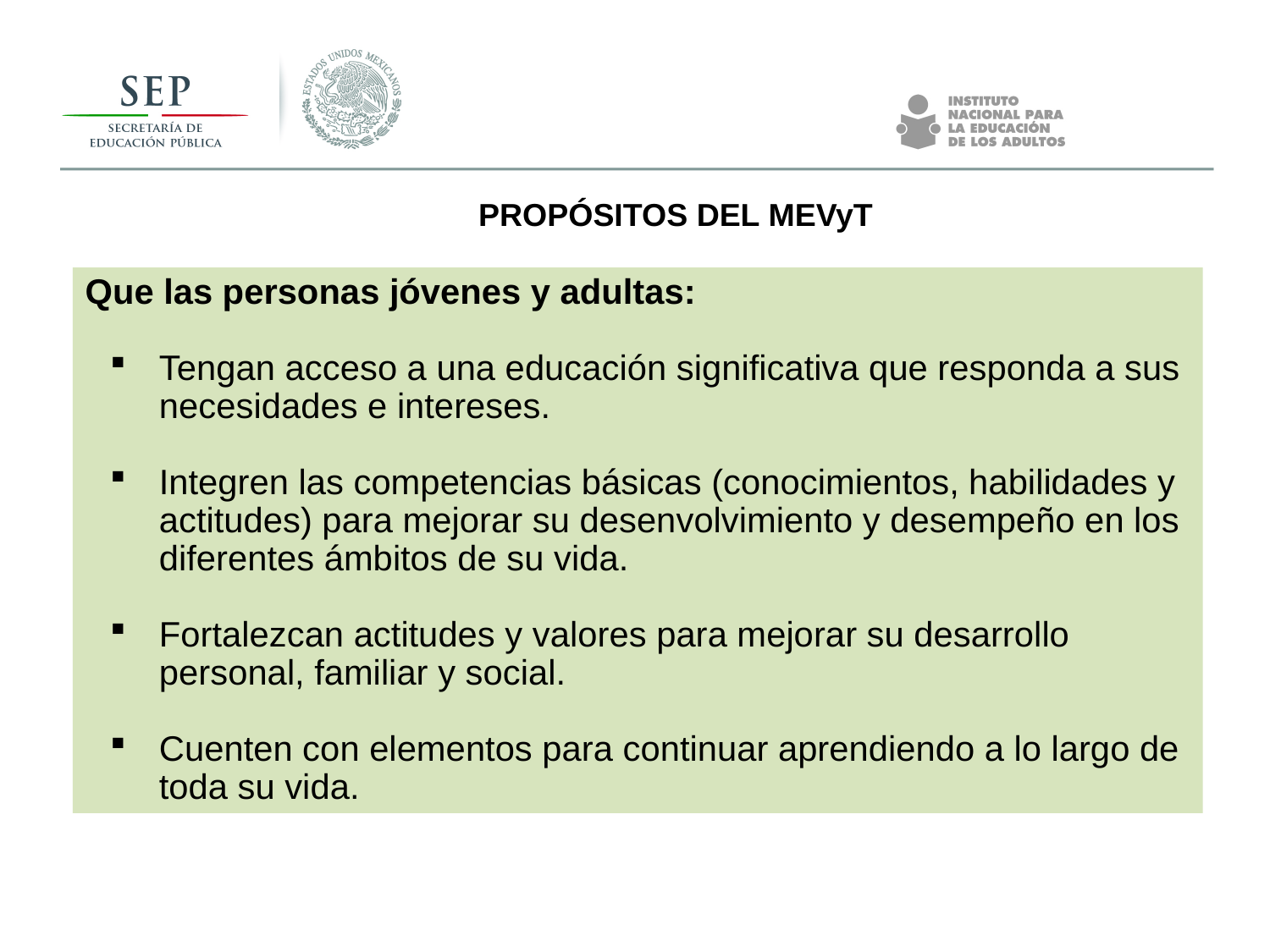

PROPÓSITOS DEL MEVyT
Que las personas jóvenes y adultas:

Tengan acceso a una educación significativa que responda a sus necesidades e intereses.

Integren las competencias básicas (conocimientos, habilidades y actitudes) para mejorar su desenvolvimiento y desempeño en los diferentes ámbitos de su vida.

Fortalezcan actitudes y valores para mejorar su desarrollo personal, familiar y social.

Cuenten con elementos para continuar aprendiendo a lo largo de toda su vida.